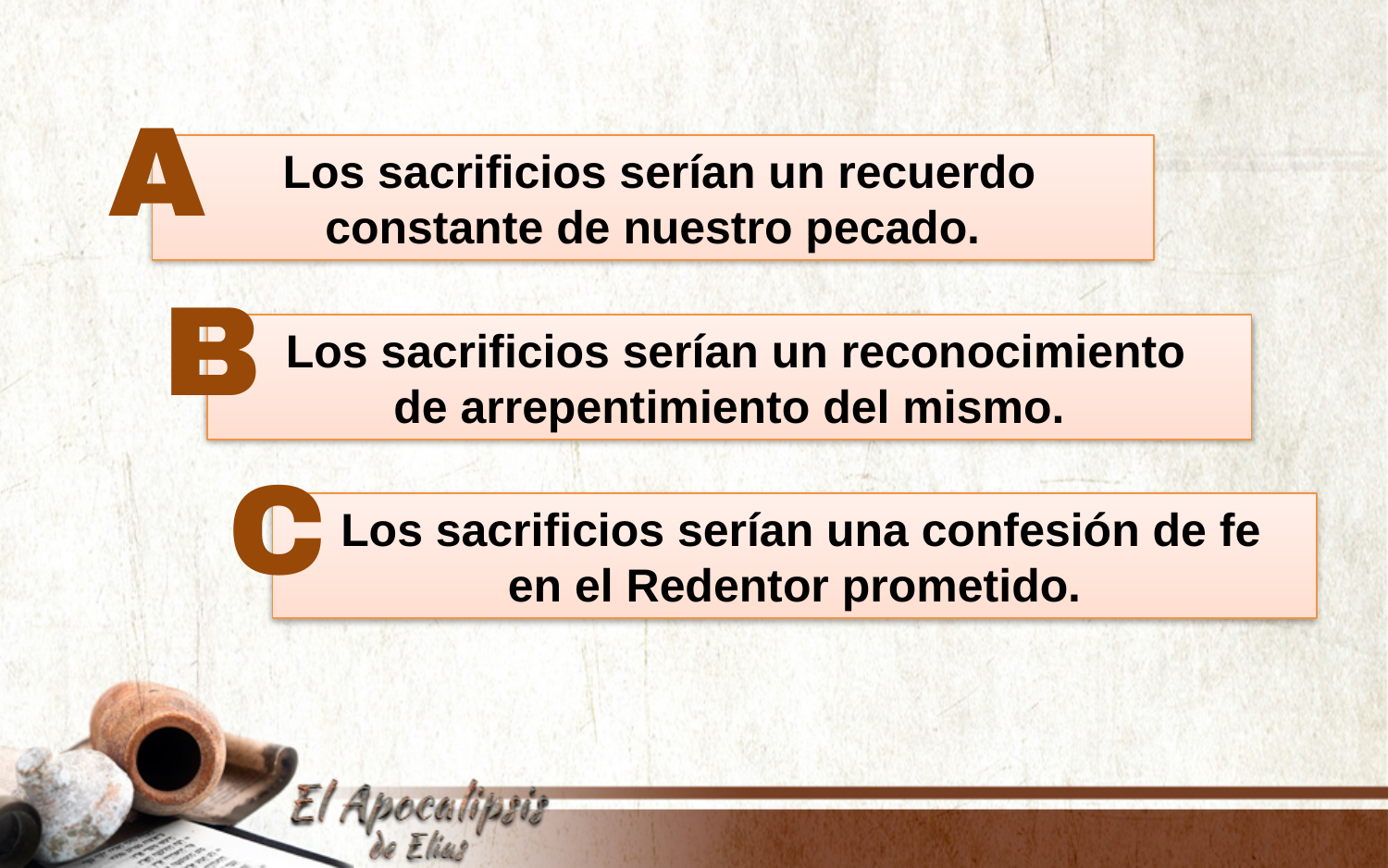

A
 Los sacrificios serían un recuerdo constante de nuestro pecado.
B
 Los sacrificios serían un reconocimiento
de arrepentimiento del mismo.
C
 Los sacrificios serían una confesión de fe
en el Redentor prometido.